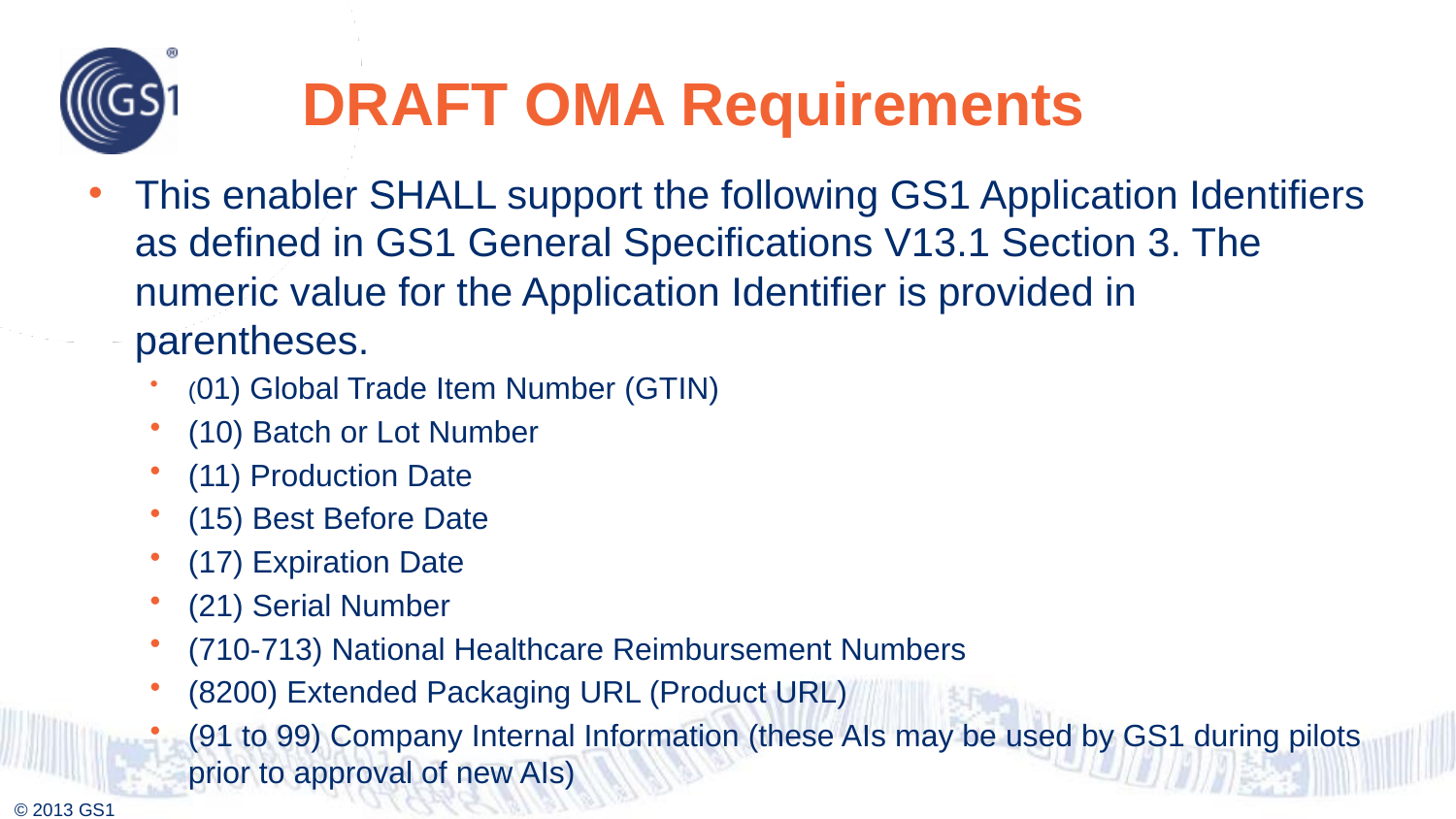

# DRAFT OMA Requirements
This enabler SHALL support the following GS1 Application Identifiers as defined in GS1 General Specifications V13.1 Section 3. The numeric value for the Application Identifier is provided in parentheses.
(01) Global Trade Item Number (GTIN)
(10) Batch or Lot Number
(11) Production Date
(15) Best Before Date
(17) Expiration Date
(21) Serial Number
(710-713) National Healthcare Reimbursement Numbers
(8200) Extended Packaging URL (Product URL)
(91 to 99) Company Internal Information (these AIs may be used by GS1 during pilots prior to approval of new AIs)